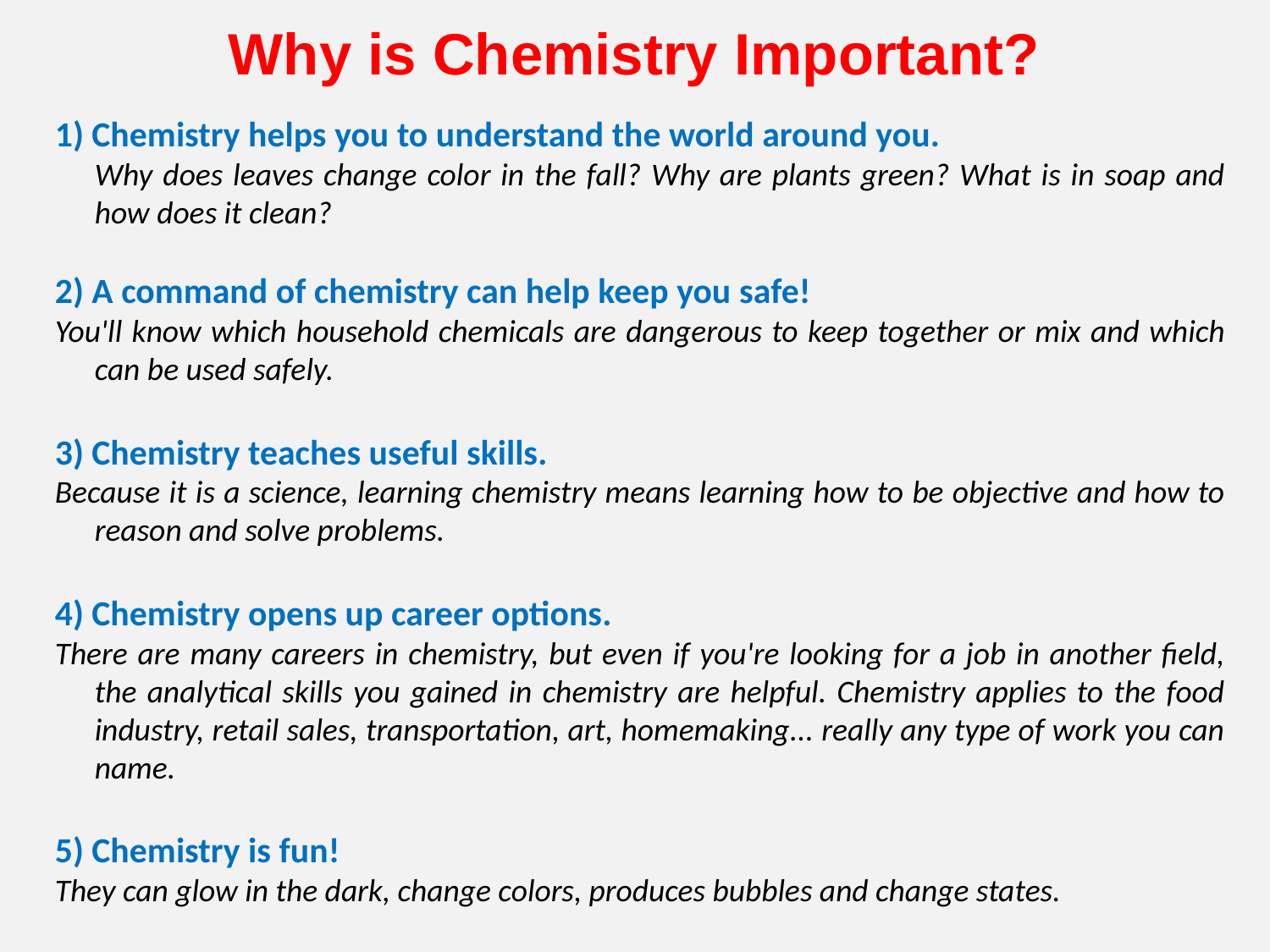

# Why is Chemistry Important?
1) Chemistry helps you to understand the world around you.
Why does leaves change color in the fall? Why are plants green? What is in soap and how does it clean?

2) A command of chemistry can help keep you safe!
You'll know which household chemicals are dangerous to keep together or mix and which can be used safely.

3) Chemistry teaches useful skills.
Because it is a science, learning chemistry means learning how to be objective and how to reason and solve problems.

4) Chemistry opens up career options.
There are many careers in chemistry, but even if you're looking for a job in another field, the analytical skills you gained in chemistry are helpful. Chemistry applies to the food industry, retail sales, transportation, art, homemaking... really any type of work you can name.

5) Chemistry is fun!
They can glow in the dark, change colors, produces bubbles and change states.